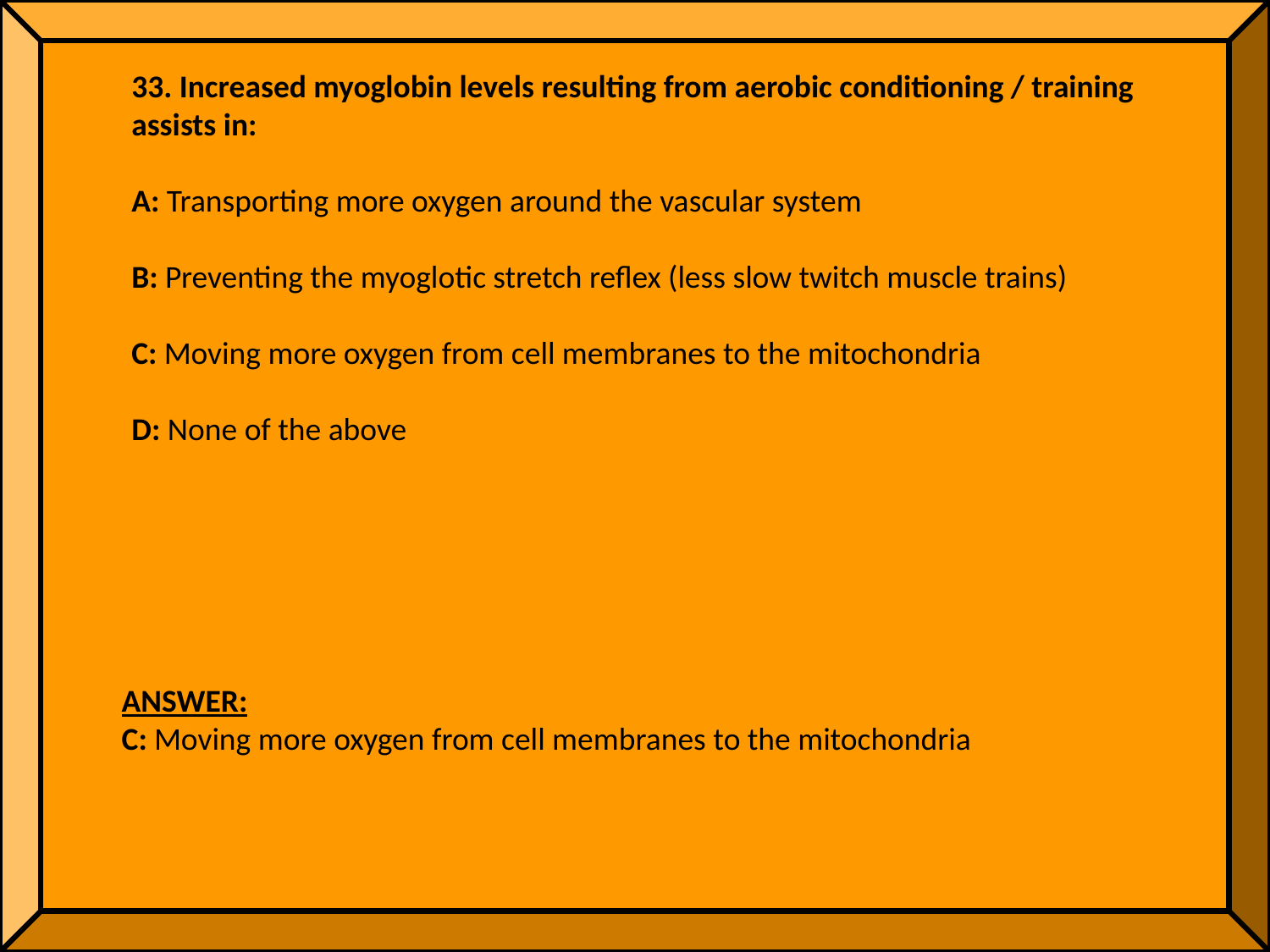

33. Increased myoglobin levels resulting from aerobic conditioning / training assists in:

A: Transporting more oxygen around the vascular system

B: Preventing the myoglotic stretch reflex (less slow twitch muscle trains)

C: Moving more oxygen from cell membranes to the mitochondria

D: None of the above

ANSWER:
C: Moving more oxygen from cell membranes to the mitochondria